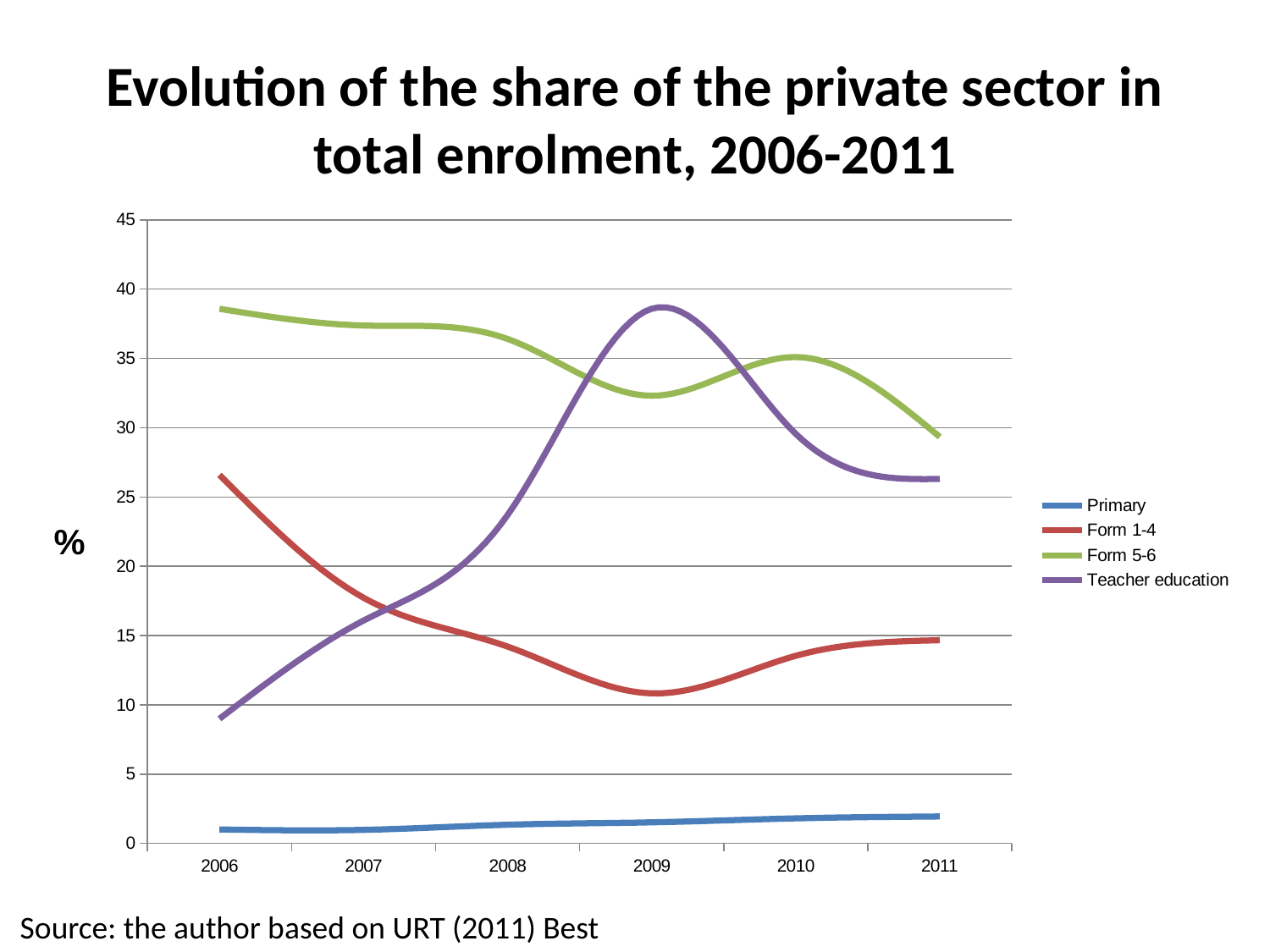

28
Evolution of the share of the private sector in total enrolment, 2006-2011

### Chart

| Category | Primary | Form 1-4 | Form 5-6 | Teacher education |
|---|---|---|---|---|
| 2006 | 1.00750211937762 | 26.6015597109061 | 38.5783784973694 | 8.99068119175745 |
| 2007 | 0.979845315426074 | 17.7284980565347 | 37.3734159444434 | 16.0791351536128 |
| 2008 | 1.34940227778667 | 14.2031350654928 | 36.4039688408165 | 23.702485380117 |
| 2009 | 1.52191190412475 | 10.8282277092866 | 32.3041808676341 | 38.5852817279692 |
| 2010 | 1.80868848438202 | 13.5377564730626 | 35.0973421834643 | 29.5623226369788 |
| 2011 | 1.94580281240158 | 14.6610765298996 | 29.3339962773146 | 26.3034426133365 |
Source: the author based on URT (2011) Best